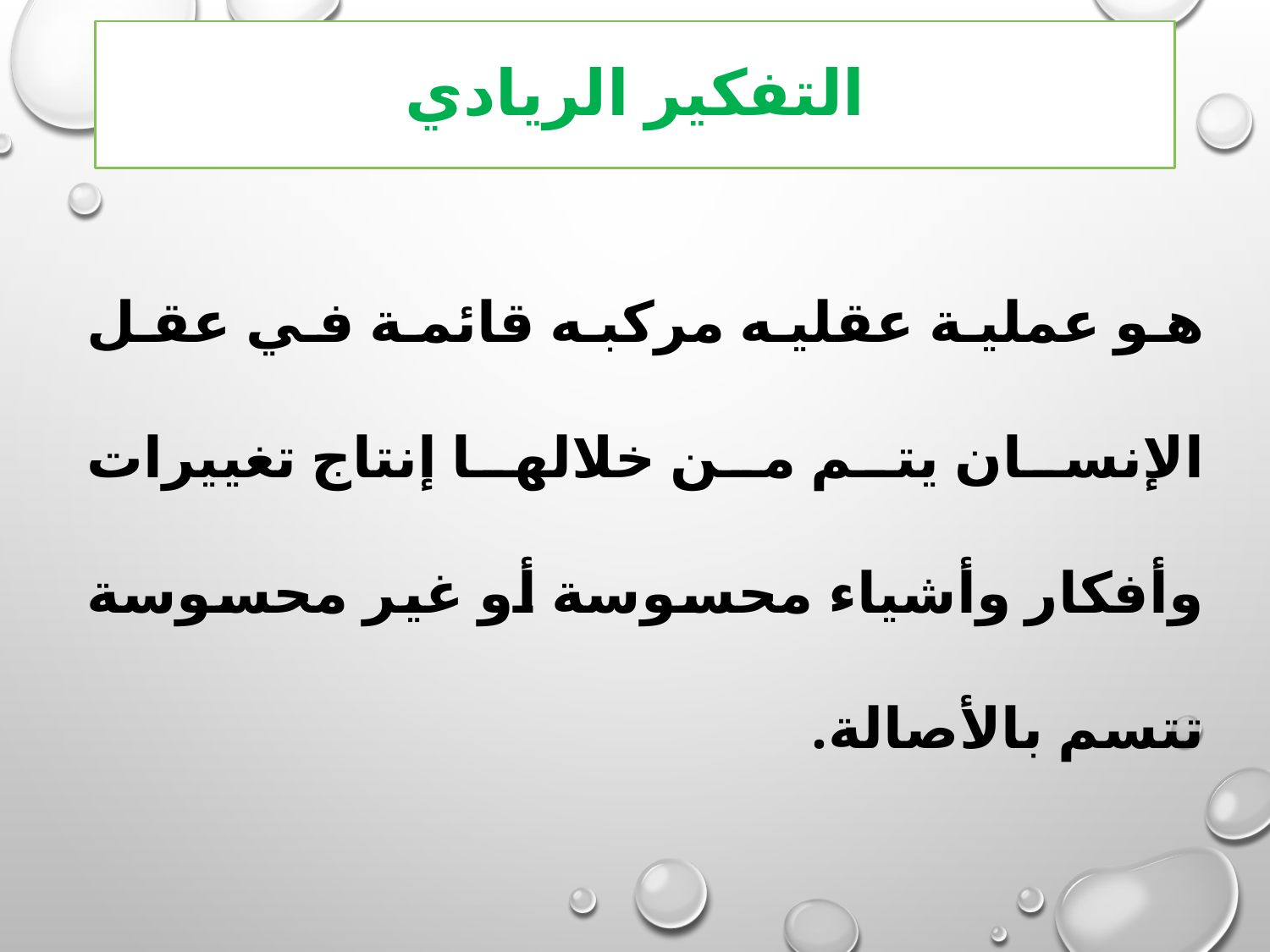

# التفكير الريادي
هو عملية عقليه مركبه قائمة في عقل الإنسان يتم من خلالها إنتاج تغييرات وأفكار وأشياء محسوسة أو غير محسوسة تتسم بالأصالة.